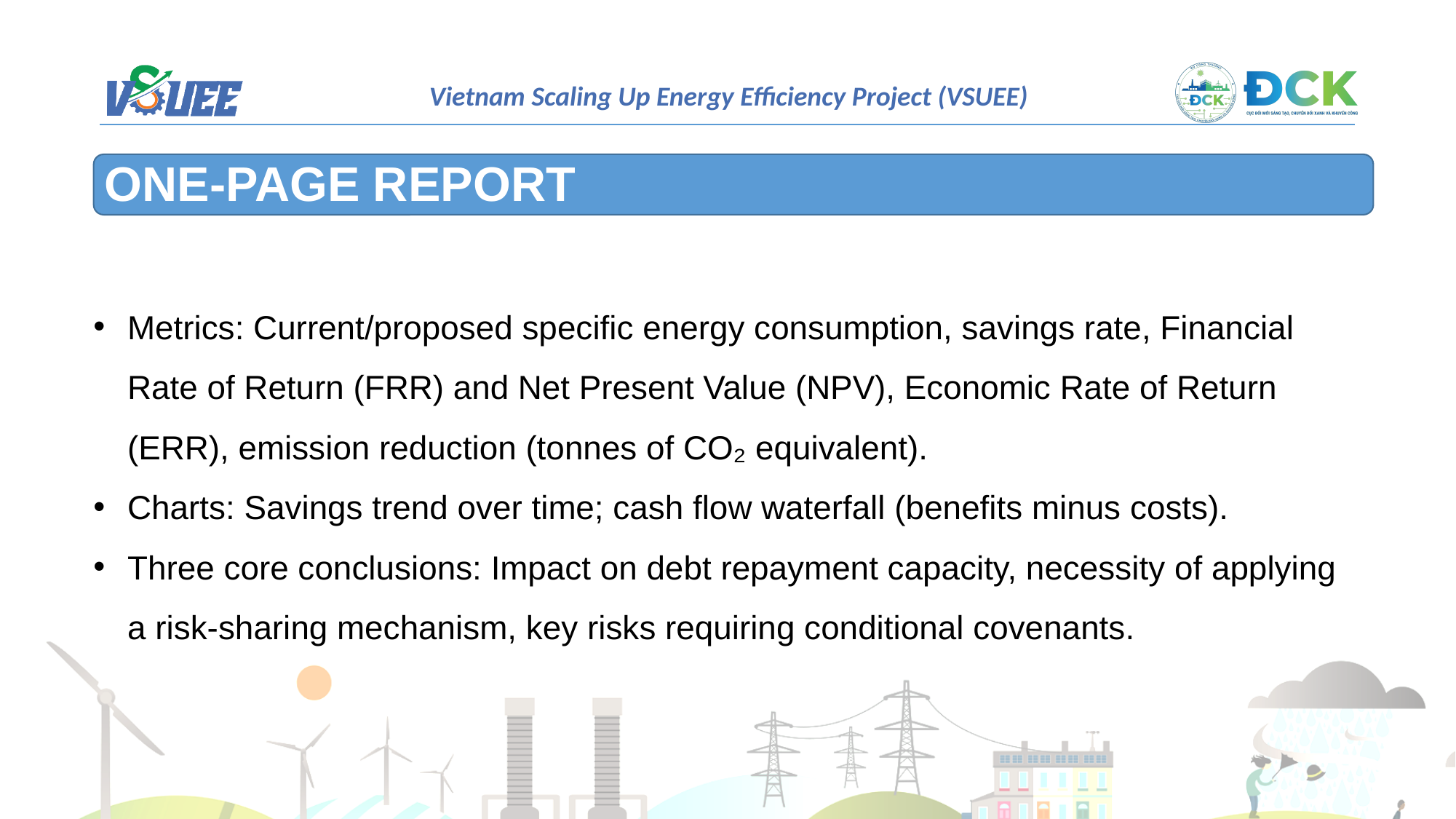

ONE-PAGE REPORT
Metrics: Current/proposed specific energy consumption, savings rate, Financial Rate of Return (FRR) and Net Present Value (NPV), Economic Rate of Return (ERR), emission reduction (tonnes of CO₂ equivalent).
Charts: Savings trend over time; cash flow waterfall (benefits minus costs).
Three core conclusions: Impact on debt repayment capacity, necessity of applying a risk-sharing mechanism, key risks requiring conditional covenants.